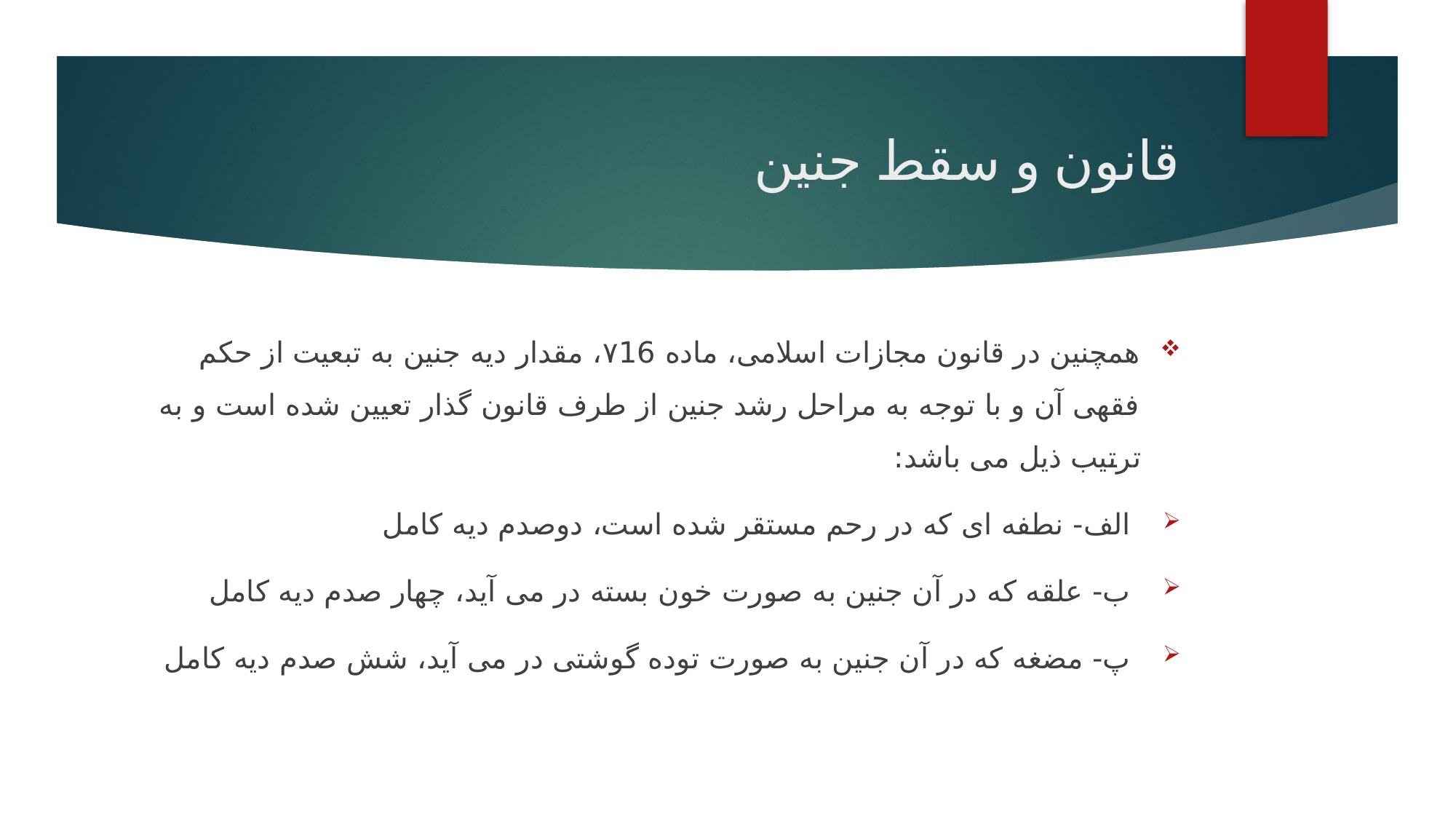

# قانون و سقط جنین
همچنین در قانون مجازات اسلامی، ماده ۷16، مقدار دیه جنین به تبعیت از حکم فقهی آن و با توجه به مراحل رشد جنین از طرف قانون گذار تعیین شده است و به ترتیب ذیل می باشد:
 الف- نطفه ای که در رحم مستقر شده است، دوصدم دیه کامل
 ب- علقه که در آن جنین به صورت خون بسته در می آید، چهار صدم دیه کامل
 پ- مضغه که در آن جنین به صورت توده گوشتی در می آید، شش صدم دیه کامل